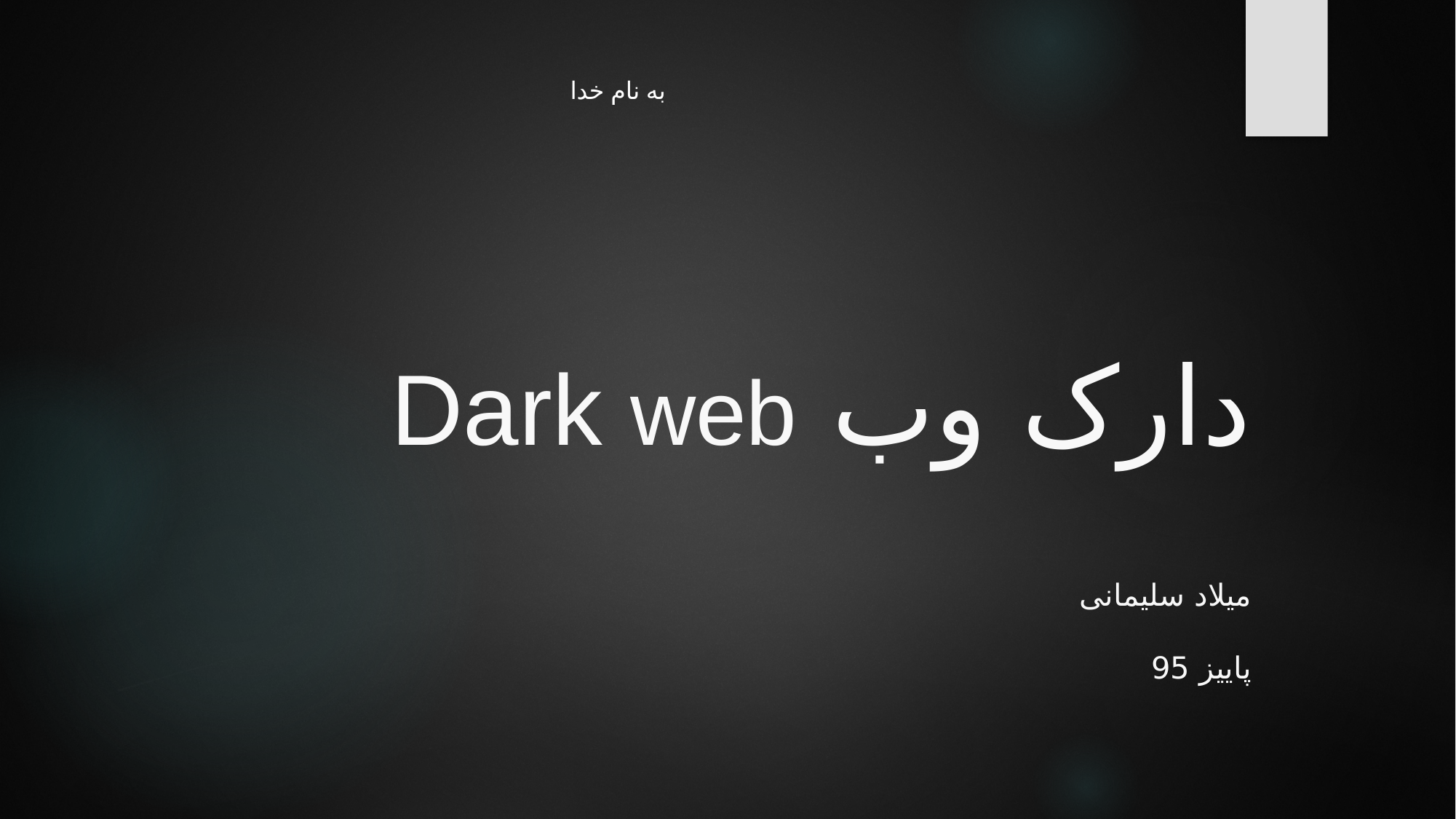

به نام خدا
# دارک وب Dark web میلاد سلیمانی پاییز 95